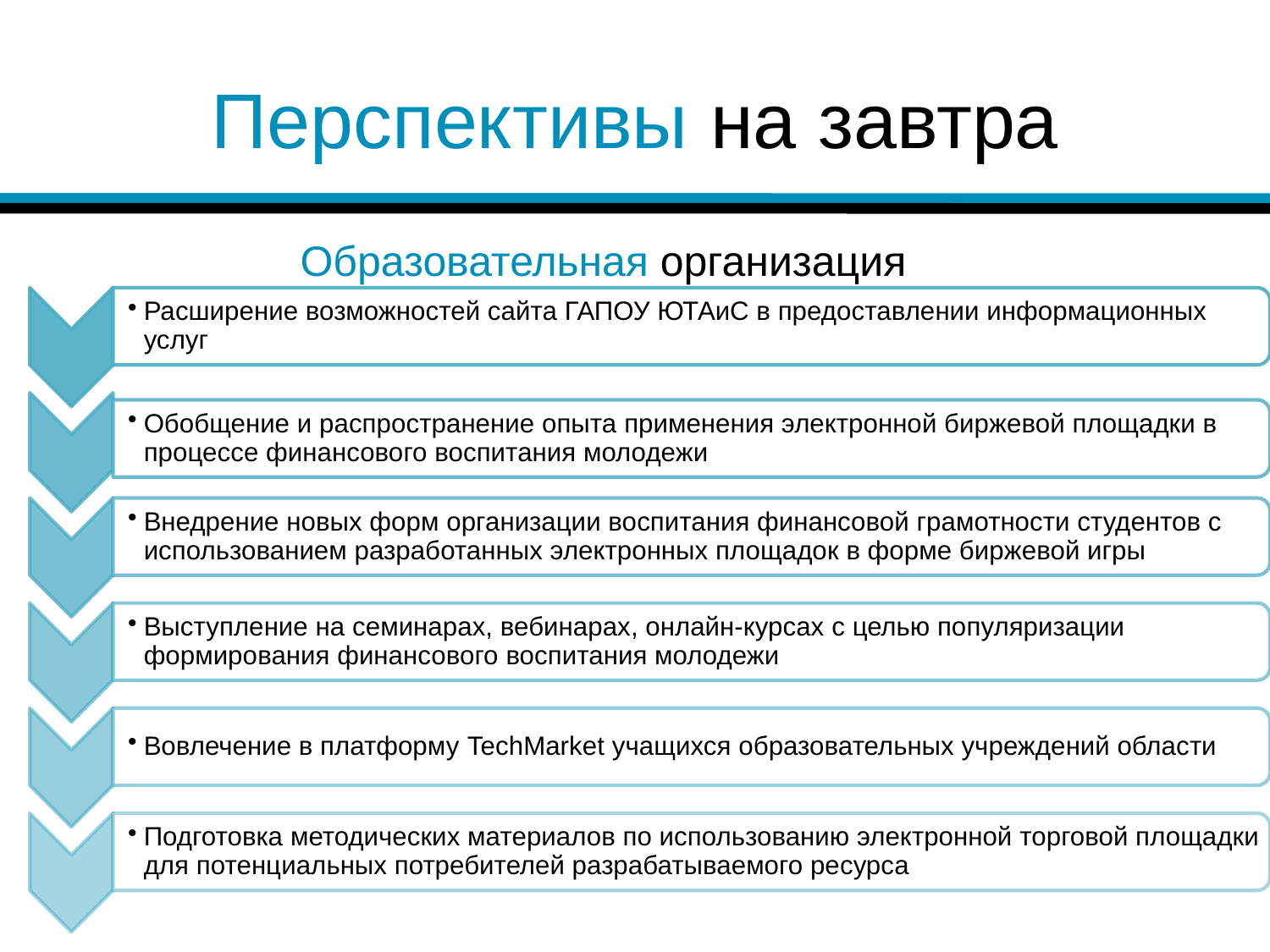

# Перспективы на завтра
Образовательная организация

Расширение возможностей сайта ГАПОУ ЮТАиС в предоставлении информационных услуг

Обобщение и распространение опыта применения электронной биржевой площадки в процессе финансового воспитания молодежи

Внедрение новых форм организации воспитания финансовой грамотности студентов с использованием разработанных электронных площадок в форме биржевой игры

Выступление на семинарах, вебинарах, онлайн-курсах с целью популяризации формирования финансового воспитания молодежи

Вовлечение в платформу TechMarket учащихся образовательных учреждений области

Подготовка методических материалов по использованию электронной торговой площадки для потенциальных потребителей разрабатываемого ресурса